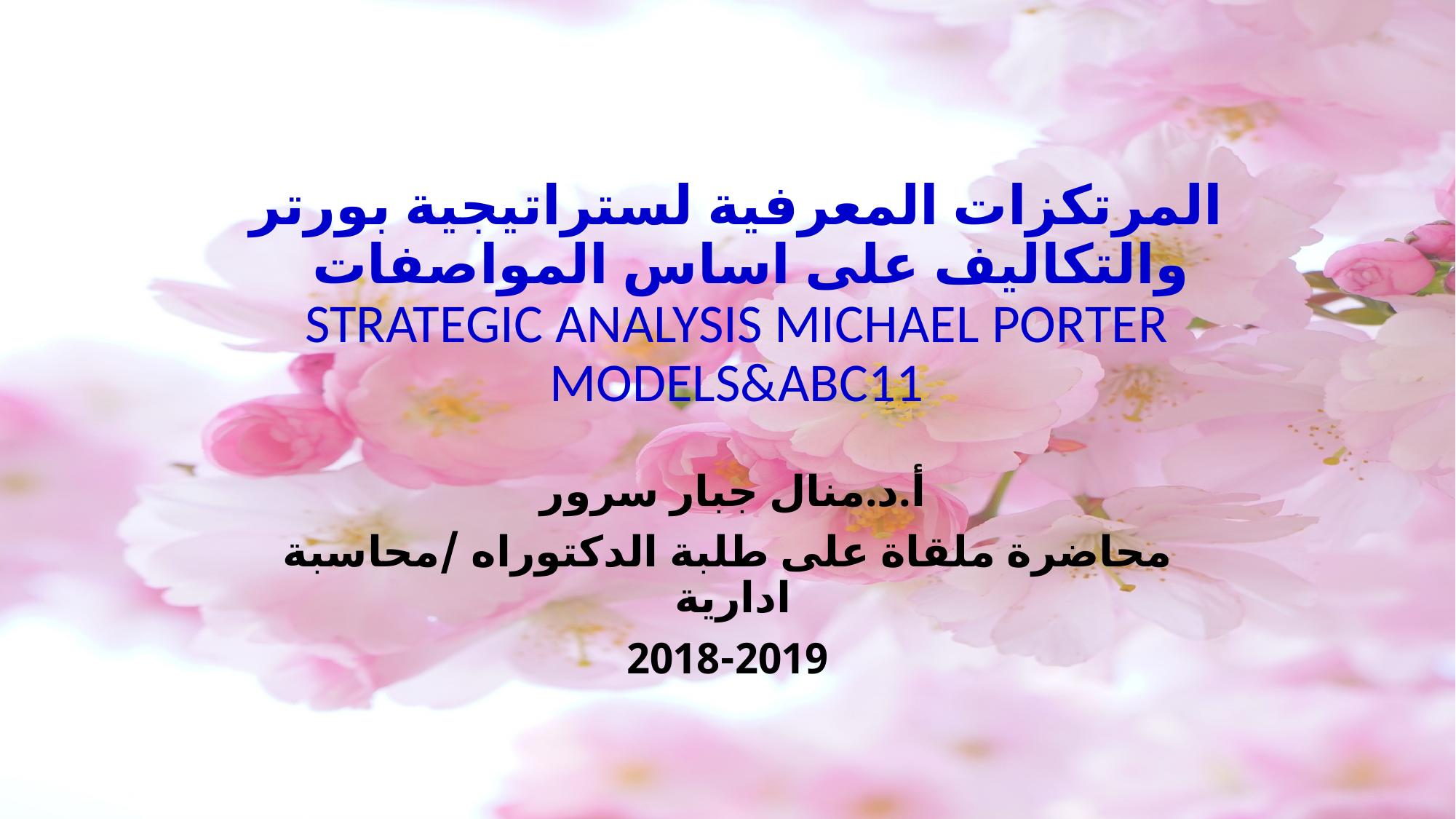

# المرتكزات المعرفية لستراتيجية بورتر والتكاليف على اساس المواصفات STRATEGIC ANALYSIS MICHAEL PORTER MODELS&ABC11
أ.د.منال جبار سرور
محاضرة ملقاة على طلبة الدكتوراه /محاسبة ادارية
2018-2019